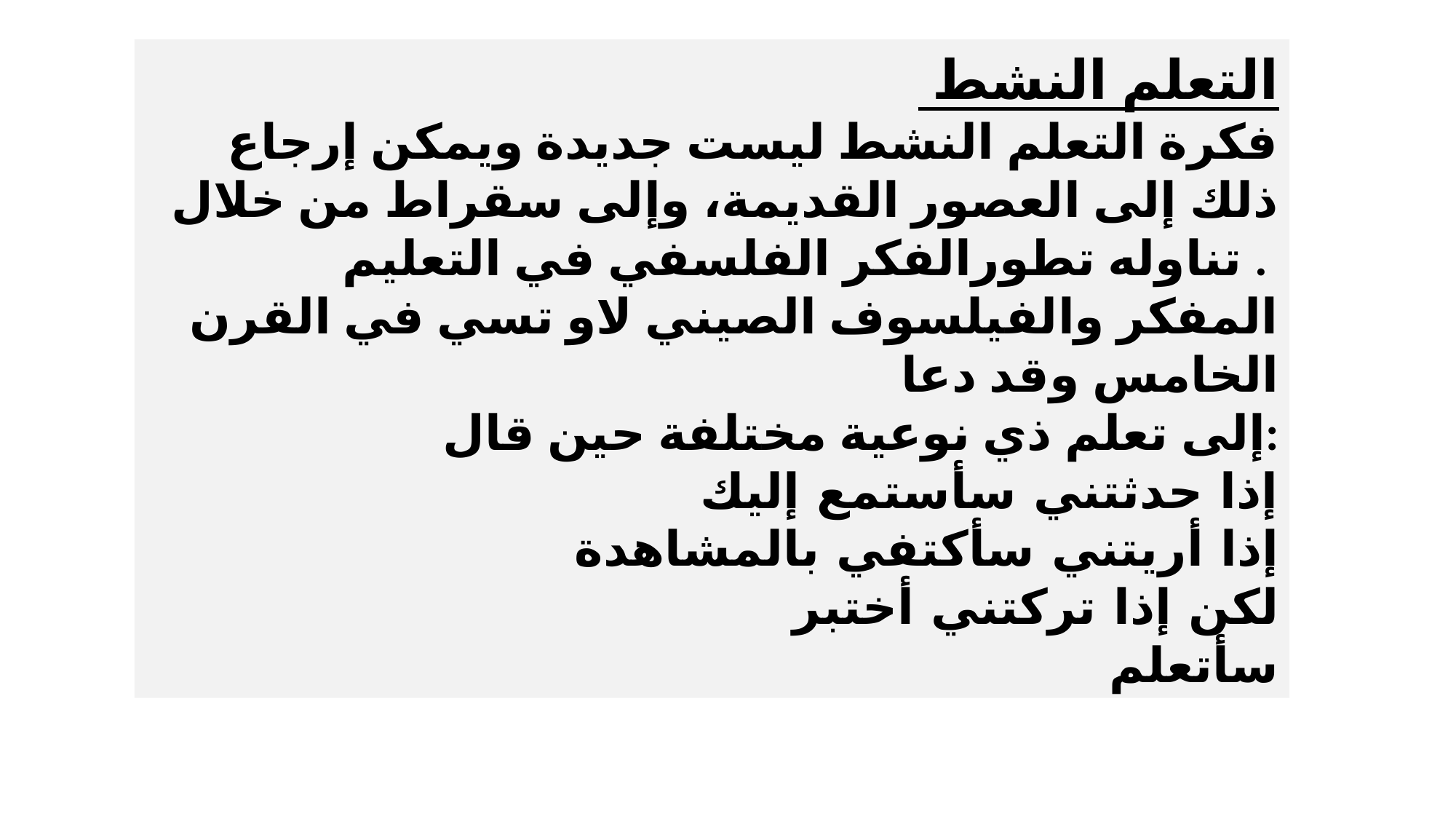

التعلم النشط
فكرة التعلم النشط ليست جديدة ويمكن إرجاع ذلك إلى العصور القديمة، وإلى سقراط من خلال تناوله تطورالفكر الفلسفي في التعليم .
المفكر والفيلسوف الصيني لاو تسي في القرن الخامس وقد دعا
إلى تعلم ذي نوعية مختلفة حين قال:
إذا حدثتني سأستمع إليك
                  إذا أريتني سأكتفي بالمشاهدة
                                    لكن إذا تركتني أختبر سأتعلم